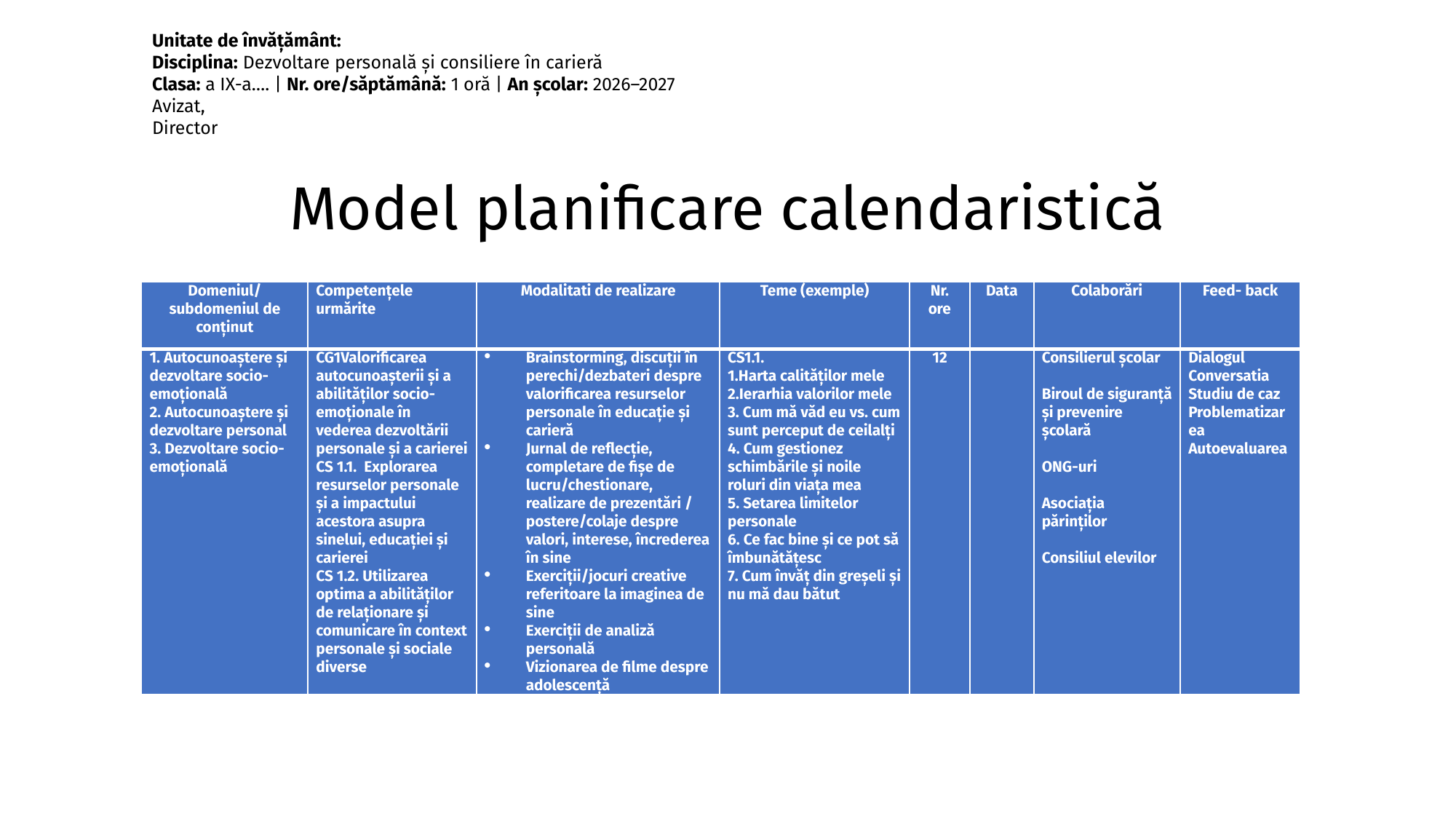

Unitate de învățământ:
Disciplina: Dezvoltare personală și consiliere în carieră
Clasa: a IX-a…. | Nr. ore/săptămână: 1 oră | An școlar: 2026–2027
Avizat,
Director
#
Model planificare calendaristică

| Domeniul/ subdomeniul de conținut | Competențele urmărite | Modalitati de realizare | Teme (exemple) | Nr. ore | Data | Colaborări | Feed- back |
| --- | --- | --- | --- | --- | --- | --- | --- |
| 1. Autocunoaștere și dezvoltare socio-emoțională 2. Autocunoaștere și dezvoltare personal 3. Dezvoltare socio-emoțională | CG1Valorificarea autocunoașterii și a abilităților socio-emoționale în vederea dezvoltării personale și a carierei CS 1.1. Explorarea resurselor personale și a impactului acestora asupra sinelui, educației și carierei CS 1.2. Utilizarea optima a abilităților de relaționare și comunicare în context personale și sociale diverse | Brainstorming, discuții în perechi/dezbateri despre valorificarea resurselor personale în educație și carieră Jurnal de reflecție, completare de fișe de lucru/chestionare, realizare de prezentări / postere/colaje despre valori, interese, încrederea în sine Exerciții/jocuri creative referitoare la imaginea de sine Exerciții de analiză personală Vizionarea de filme despre adolescență | CS1.1. 1.Harta calităților mele 2.Ierarhia valorilor mele 3. Cum mă văd eu vs. cum sunt perceput de ceilalți 4. Cum gestionez schimbările și noile roluri din viața mea 5. Setarea limitelor personale 6. Ce fac bine și ce pot să îmbunătățesc 7. Cum învăț din greșeli și nu mă dau bătut | 12 |  | Consilierul școlar   Biroul de siguranță și prevenire școlară   ONG-uri   Asociația părinților   Consiliul elevilor | Dialogul Conversatia Studiu de caz Problematizarea Autoevaluarea |